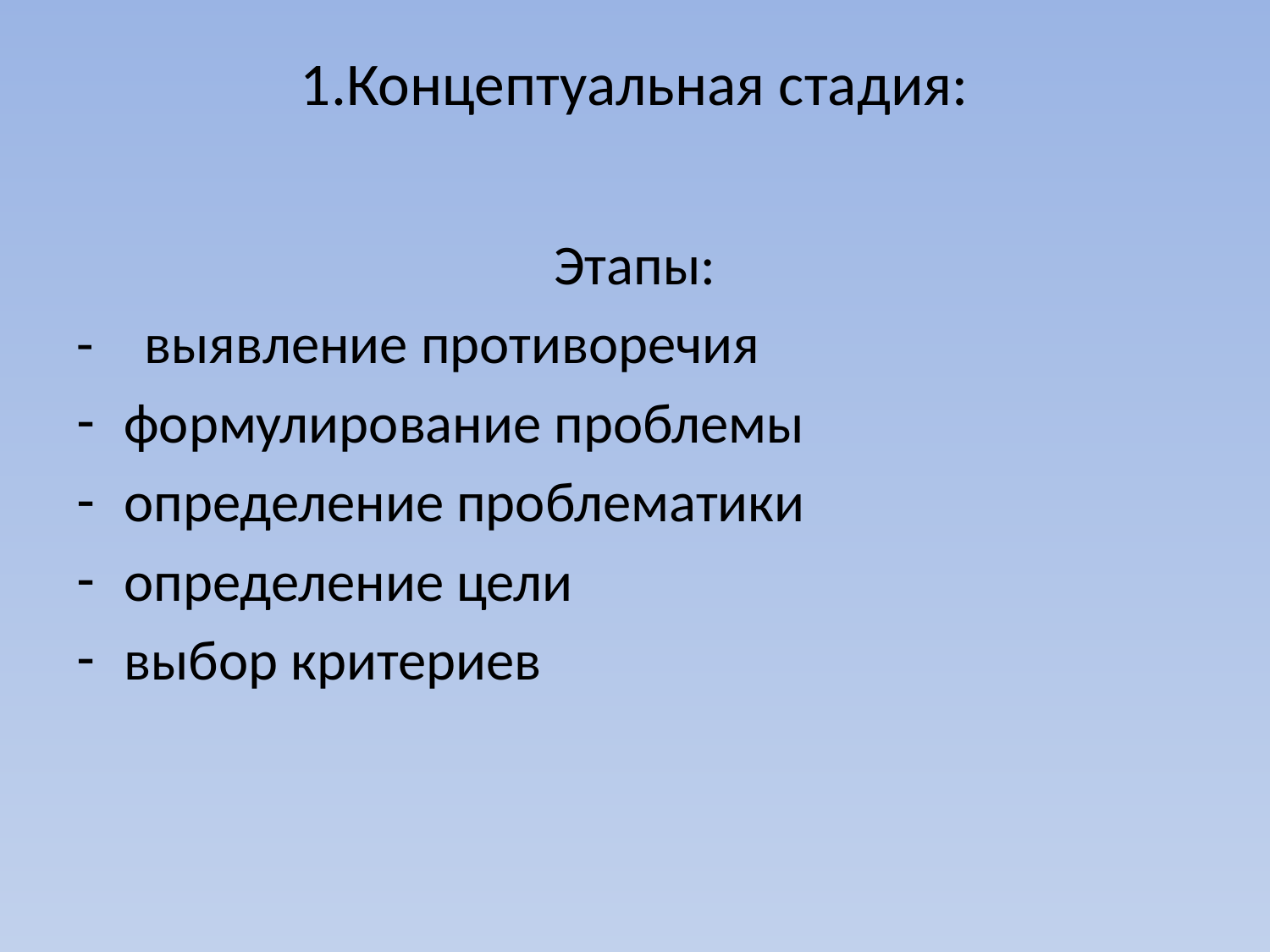

# 1.Концептуальная стадия:
Этапы:
-    выявление противоречия
формулирование проблемы
определение проблематики
определение цели
выбор критериев